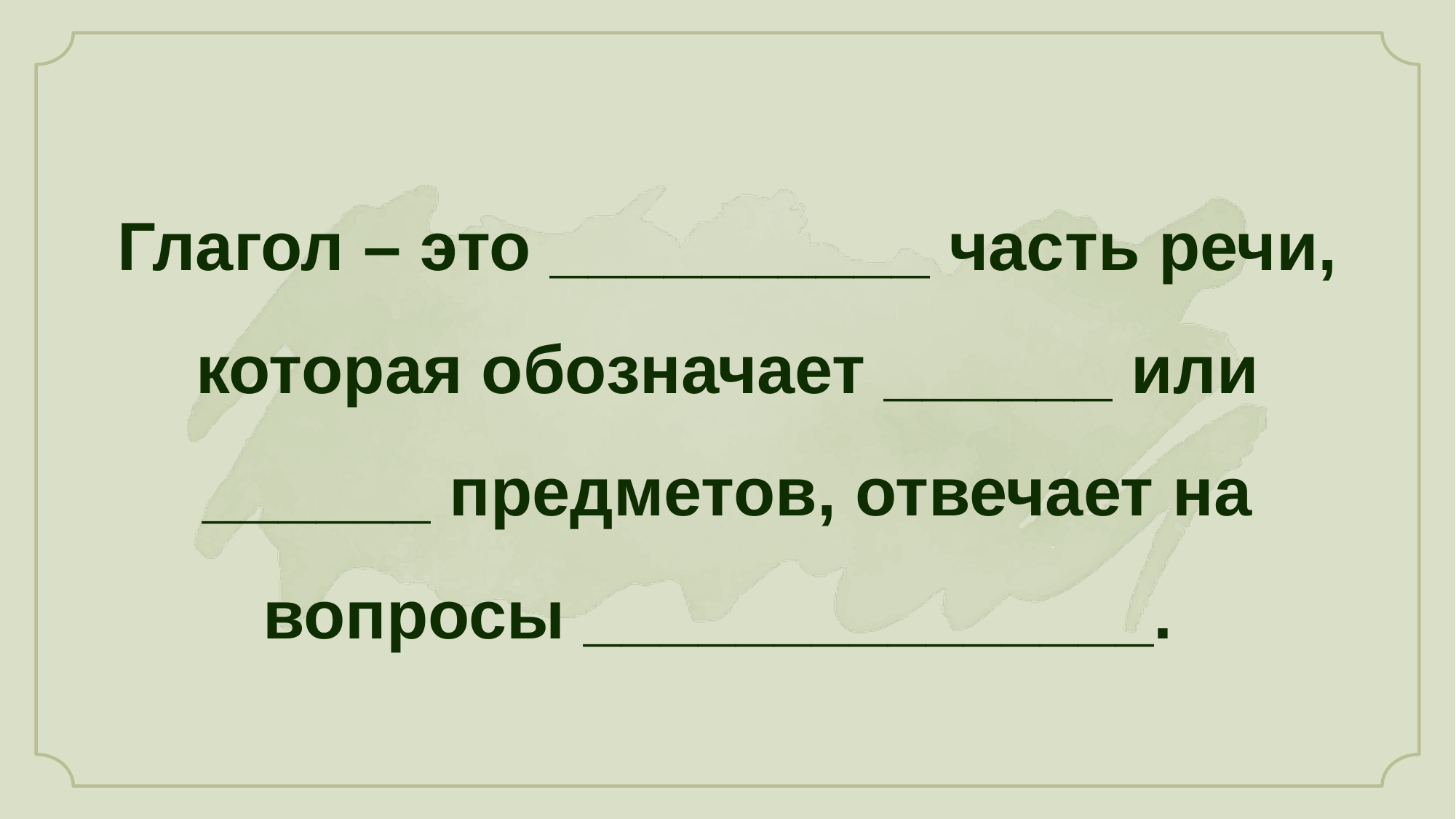

Глагол – это __________ часть речи, которая обозначает ______ или ______ предметов, отвечает на вопросы _______________.